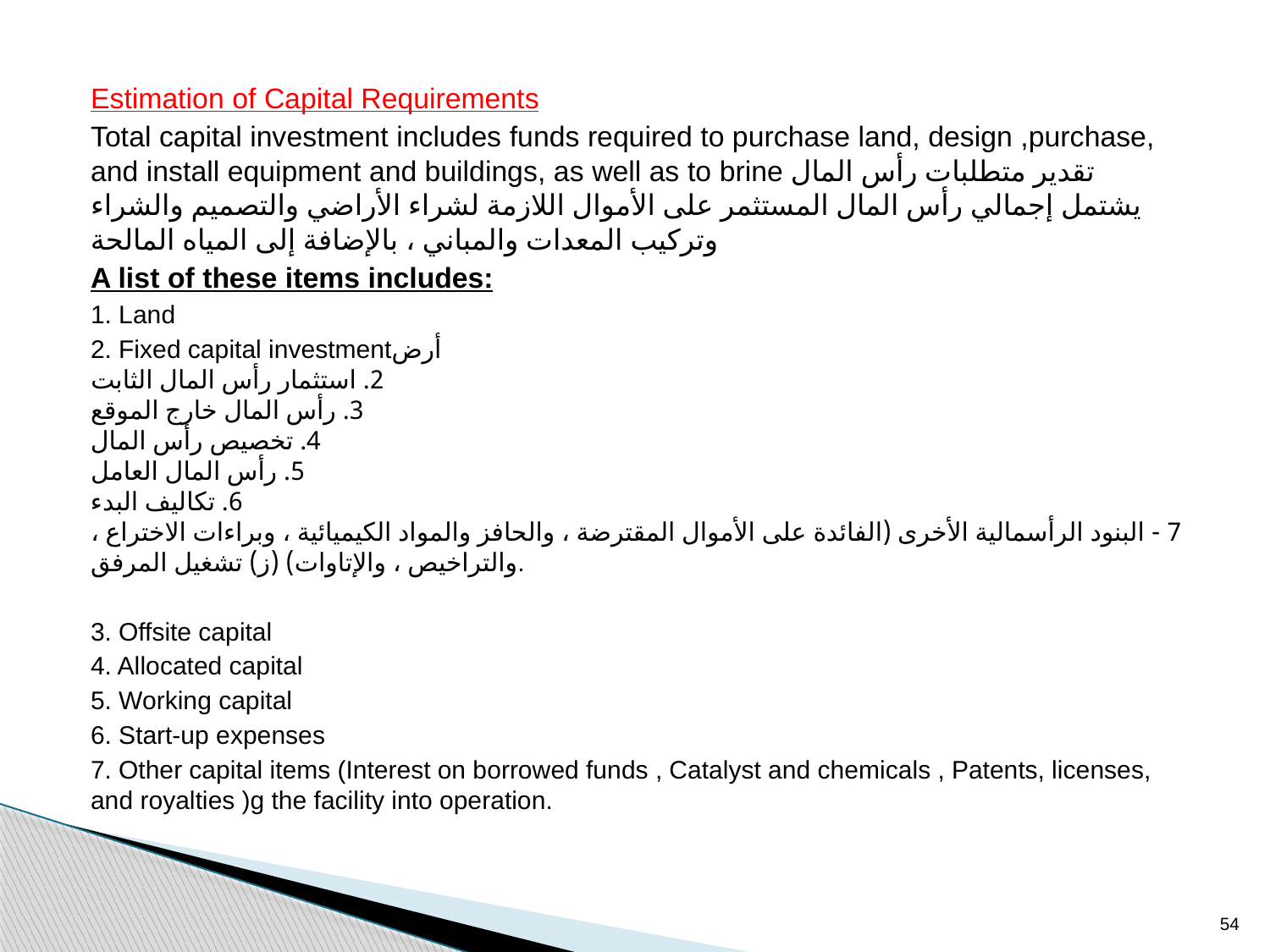

Estimation of Capital Requirements
Total capital investment includes funds required to purchase land, design ,purchase, and install equipment and buildings, as well as to brine تقدير متطلبات رأس المال
يشتمل إجمالي رأس المال المستثمر على الأموال اللازمة لشراء الأراضي والتصميم والشراء وتركيب المعدات والمباني ، بالإضافة إلى المياه المالحة
A list of these items includes:
1. Land
2. Fixed capital investmentأرض
2. استثمار رأس المال الثابت
3. رأس المال خارج الموقع
4. تخصيص رأس المال
5. رأس المال العامل
6. تكاليف البدء
7 - البنود الرأسمالية الأخرى (الفائدة على الأموال المقترضة ، والحافز والمواد الكيميائية ، وبراءات الاختراع ، والتراخيص ، والإتاوات) (ز) تشغيل المرفق.

3. Offsite capital
4. Allocated capital
5. Working capital
6. Start-up expenses
7. Other capital items (Interest on borrowed funds , Catalyst and chemicals , Patents, licenses, and royalties )g the facility into operation.
54